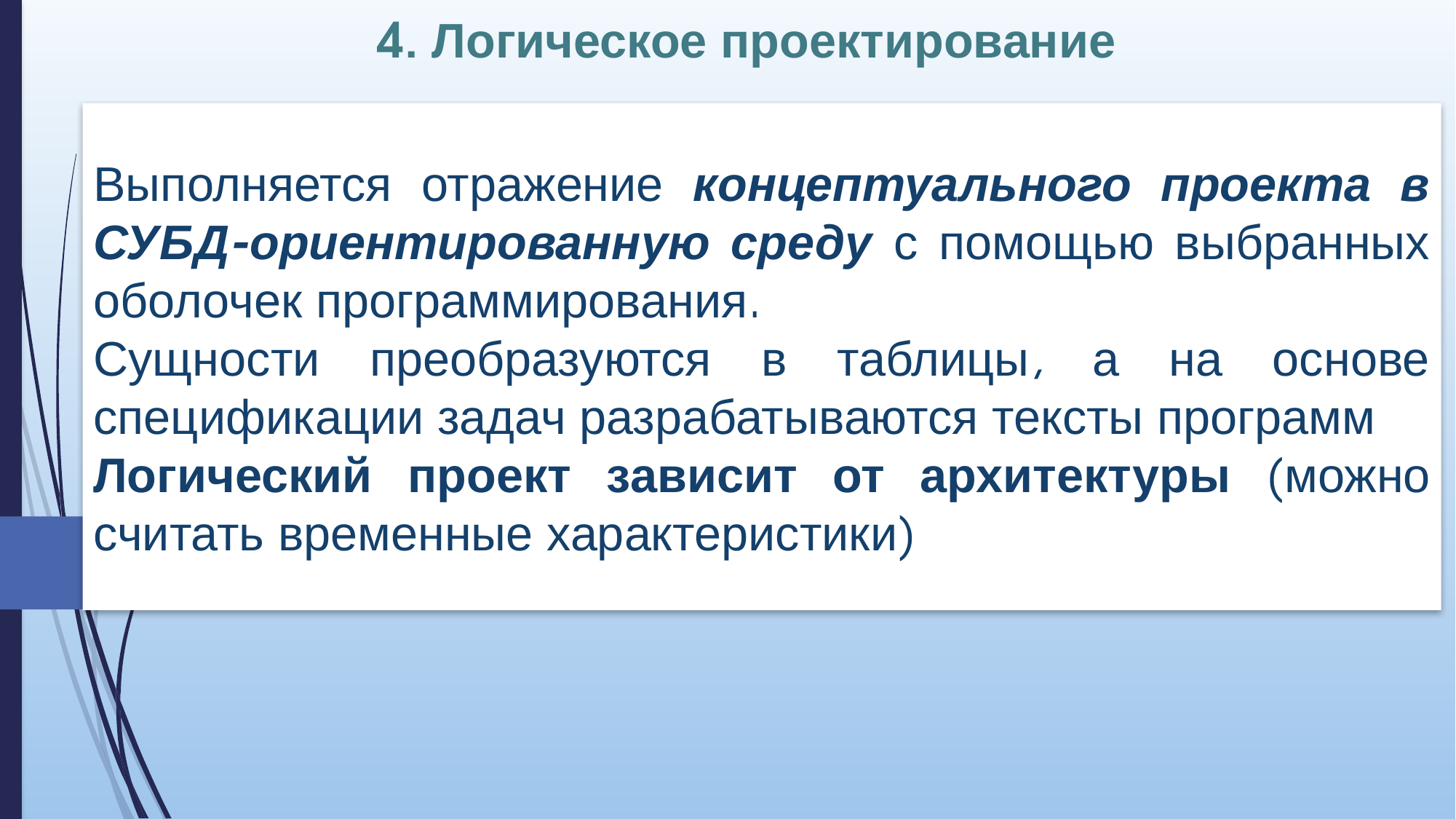

4. Логическое проектирование
Выполняется отражение концептуального проекта в СУБД-ориентированную среду с помощью выбранных оболочек программирования.
Сущности преобразуются в таблицы, а на основе спецификации задач разрабатываются тексты программ
Логический проект зависит от архитектуры (можно считать временные характеристики)